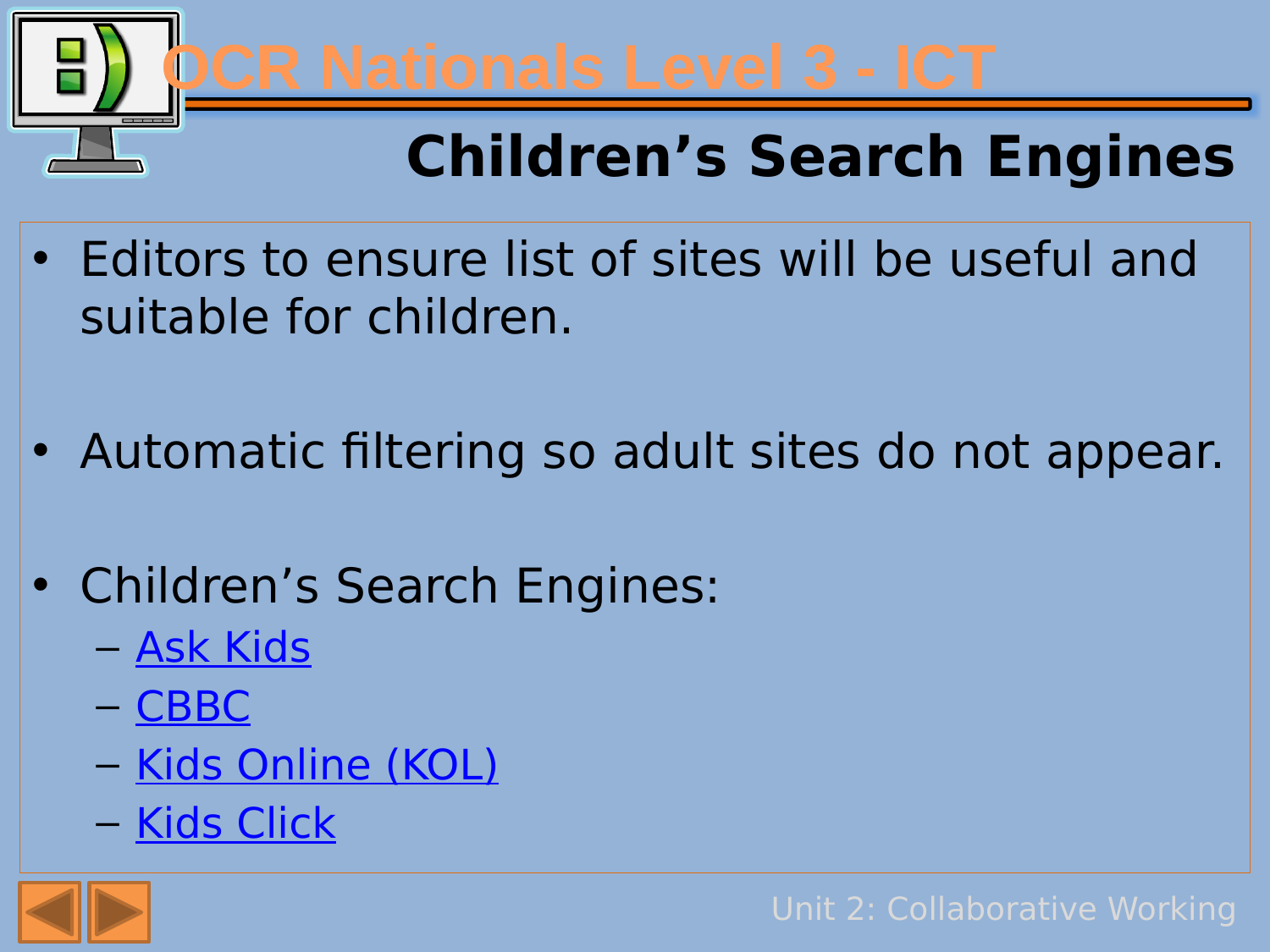

# Children’s Search Engines
Editors to ensure list of sites will be useful and suitable for children.

Automatic filtering so adult sites do not appear.

Children’s Search Engines:
Ask Kids
CBBC
Kids Online (KOL)
Kids Click